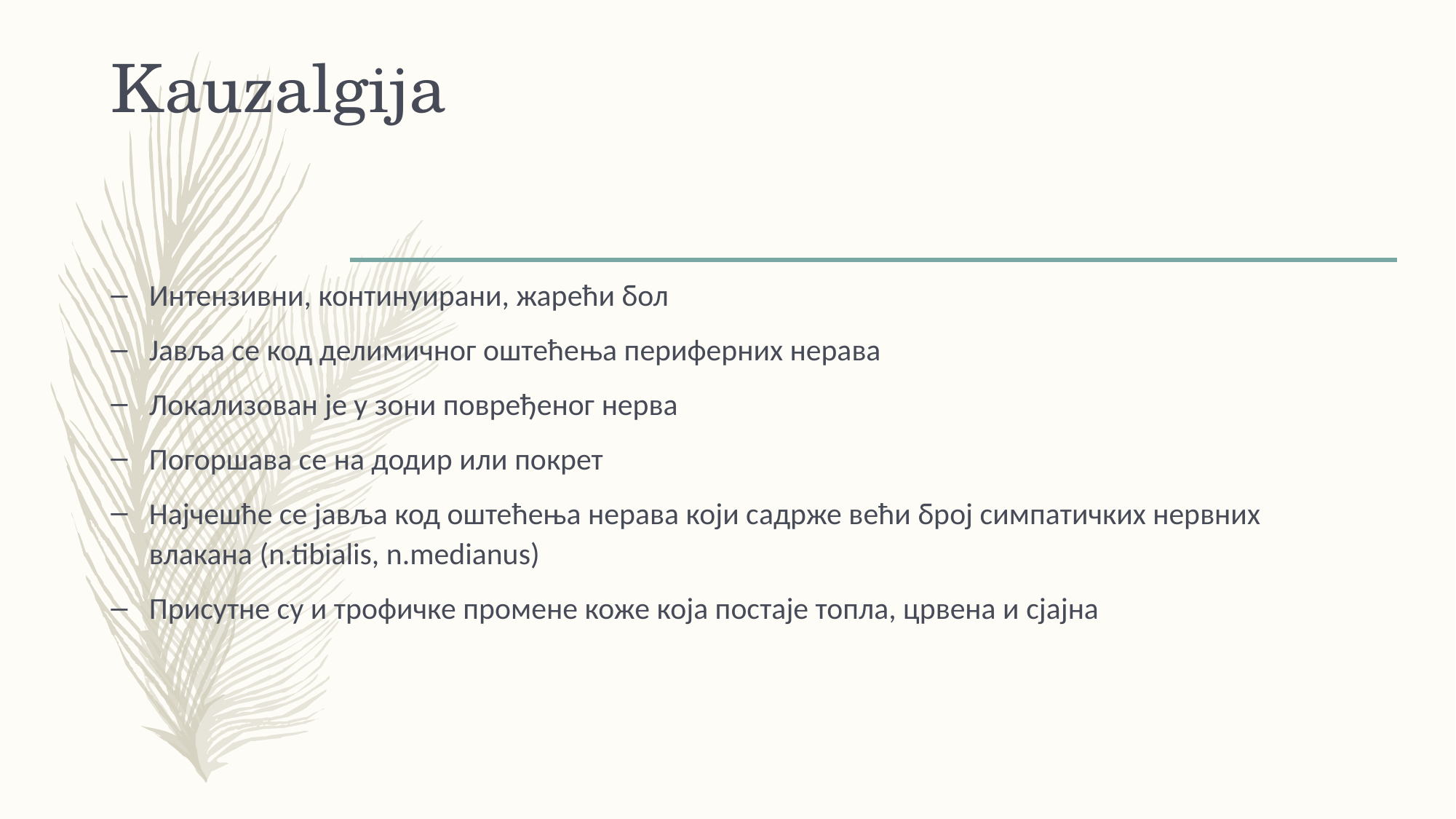

# Kauzalgija
Интензивни, континуирани, жарећи бол
Јавља се код делимичног оштећења периферних нерава
Локализован је у зони повређеног нерва
Погоршава се на додир или покрет
Најчешће се јавља код оштећења нерава који садрже већи број симпатичких нервних влакана (n.tibialis, n.medianus)
Присутне су и трофичке промене коже која постаје топла, црвена и сјајна